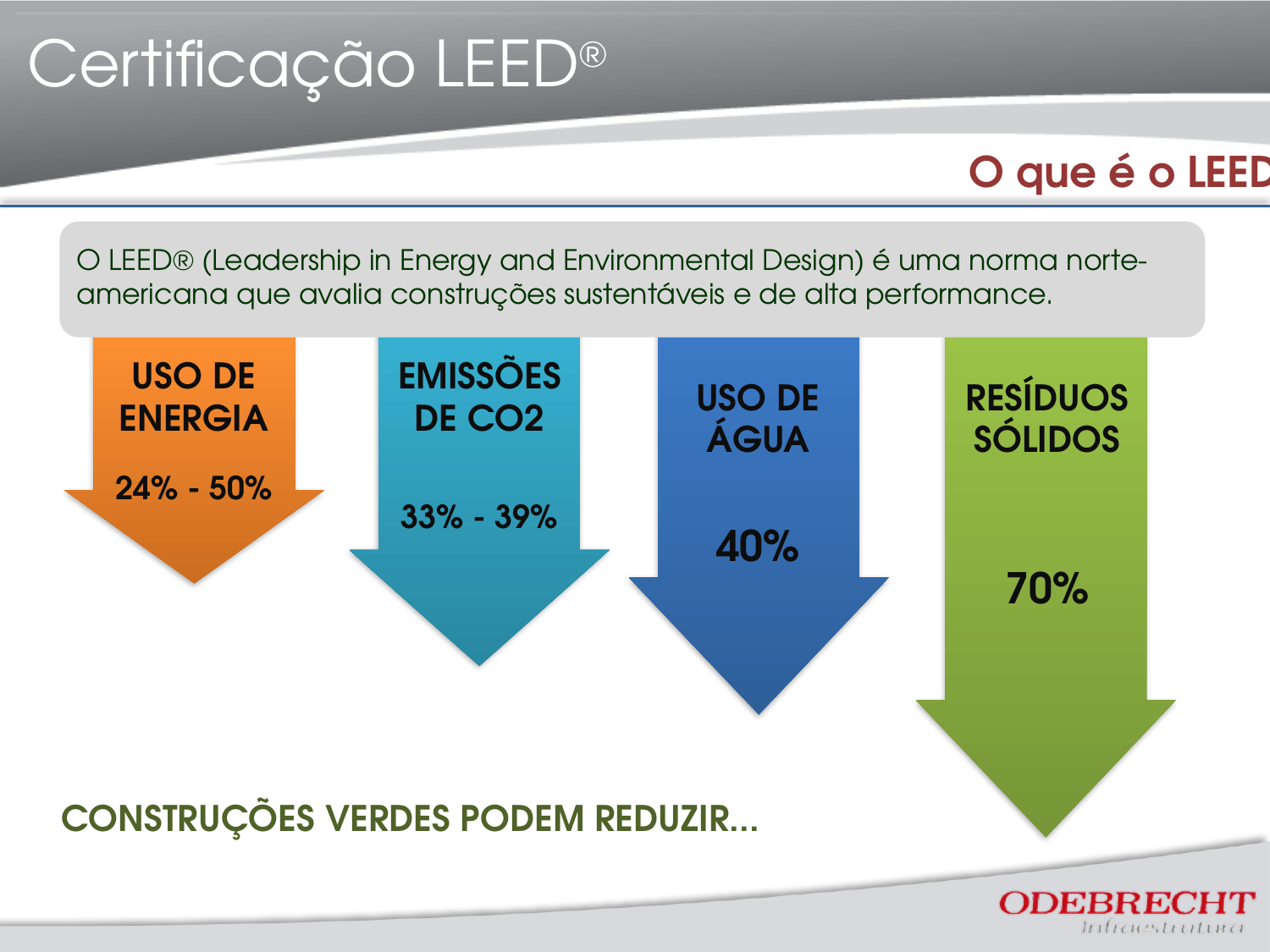

Certificação LEED®
O que é o LEED?

O LEED® (Leadership in Energy and Environmental Design) é uma norma norte-americana que avalia construções sustentáveis e de alta performance.

USO DE ENERGIA

24% - 50%

USO DE ÁGUA

40%

RESÍDUOS SÓLIDOS

70%

EMISSÕES DE CO2

33% - 39%
CONSTRUÇÕES VERDES PODEM REDUZIR...